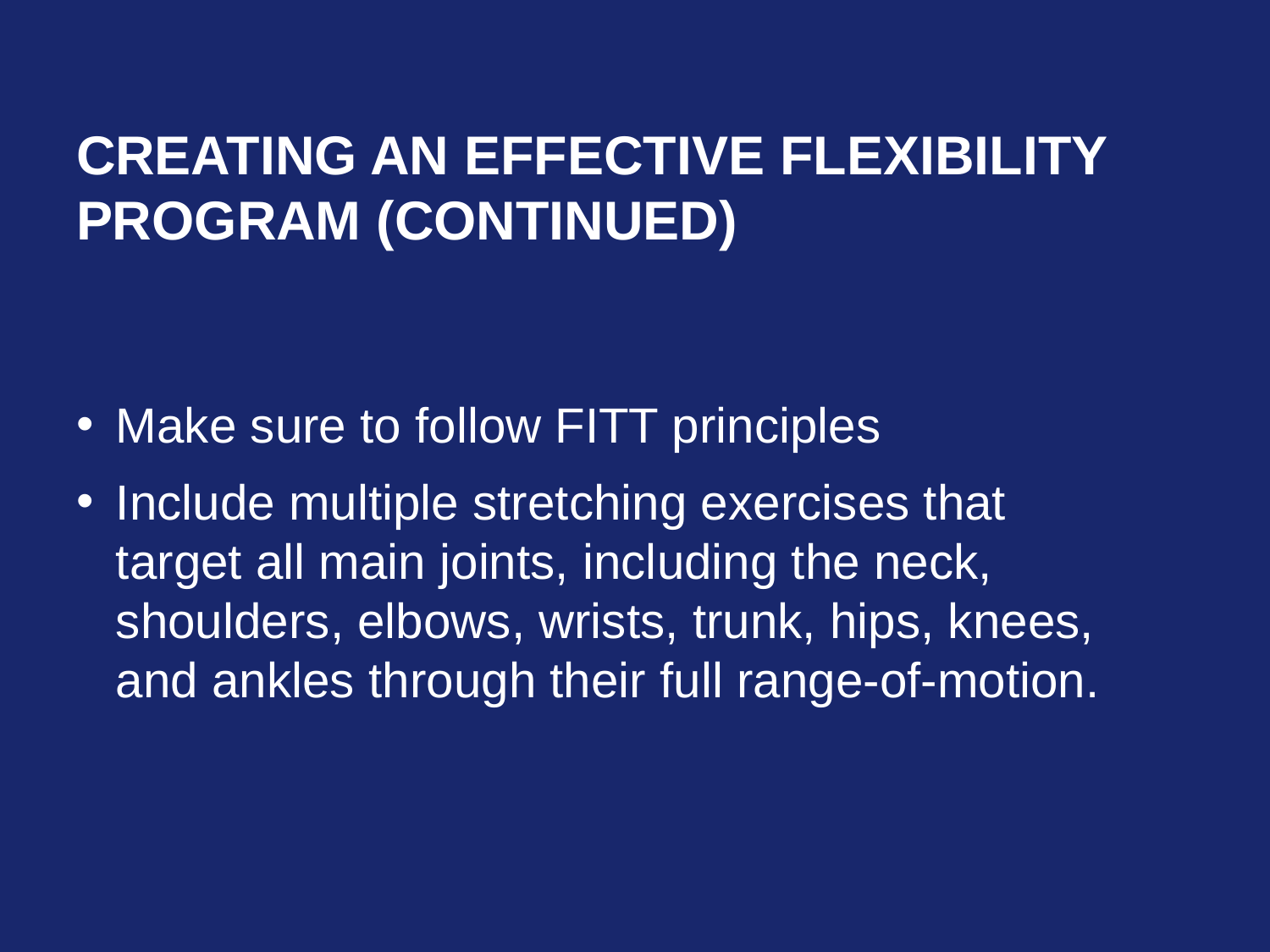

# Creating an Effective flexibility Program (continued)
Make sure to follow FITT principles
Include multiple stretching exercises that target all main joints, including the neck, shoulders, elbows, wrists, trunk, hips, knees, and ankles through their full range-of-motion.